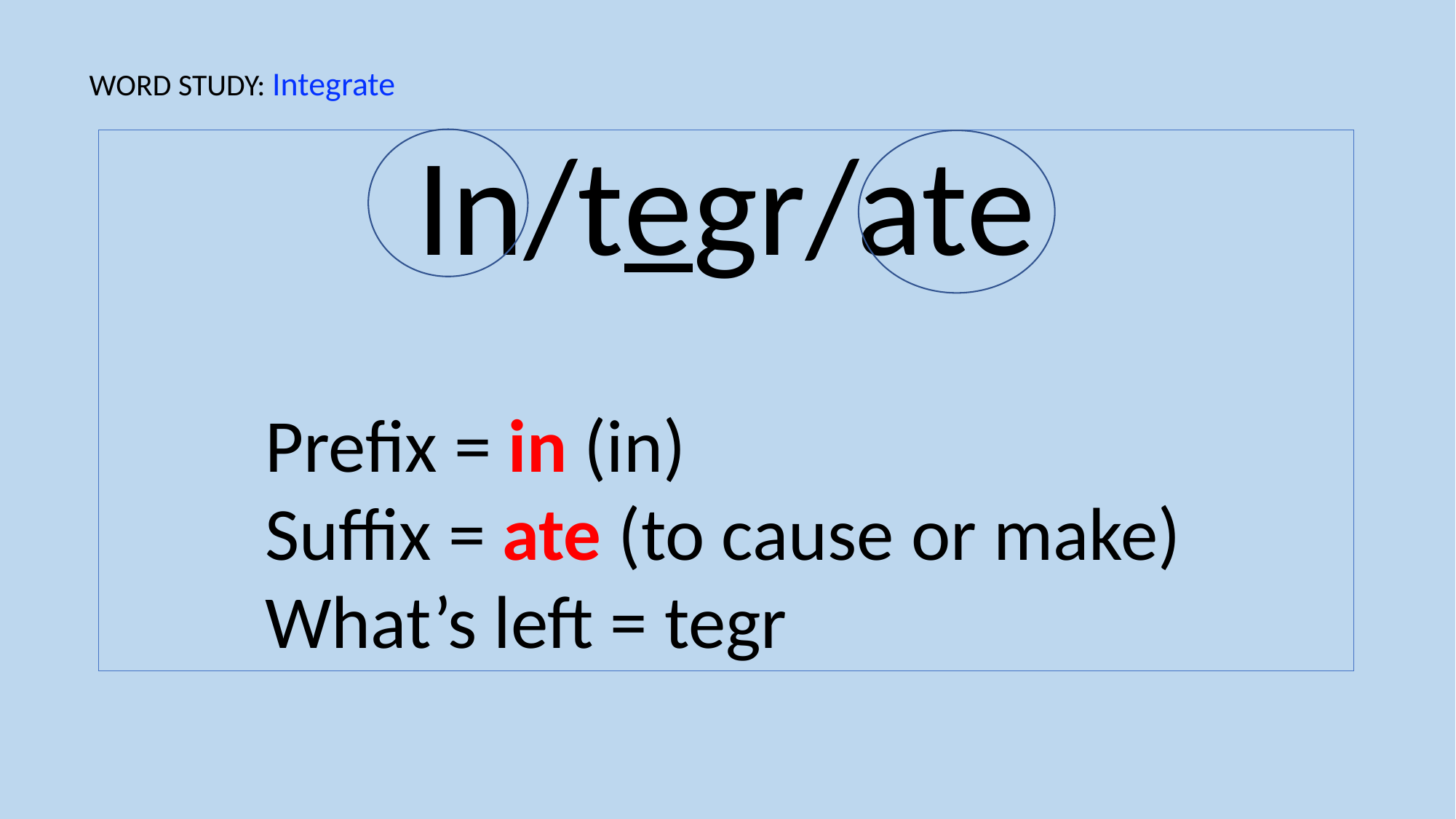

# WORD STUDY: Integrate

In/tegr/ate

Prefix = in (in)
Suffix = ate (to cause or make)
What’s left = tegr